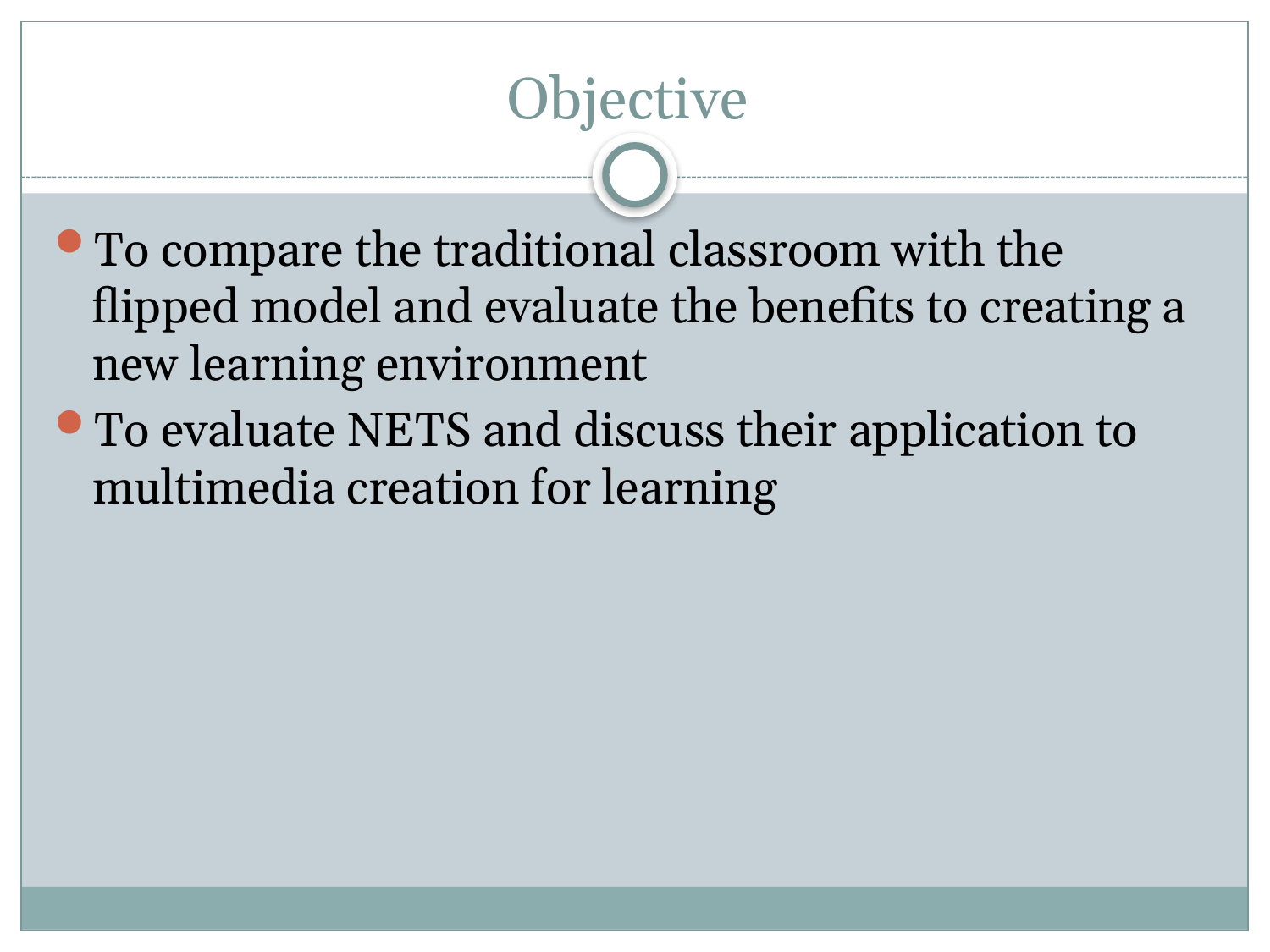

# Objective
To compare the traditional classroom with the flipped model and evaluate the benefits to creating a new learning environment
To evaluate NETS and discuss their application to multimedia creation for learning